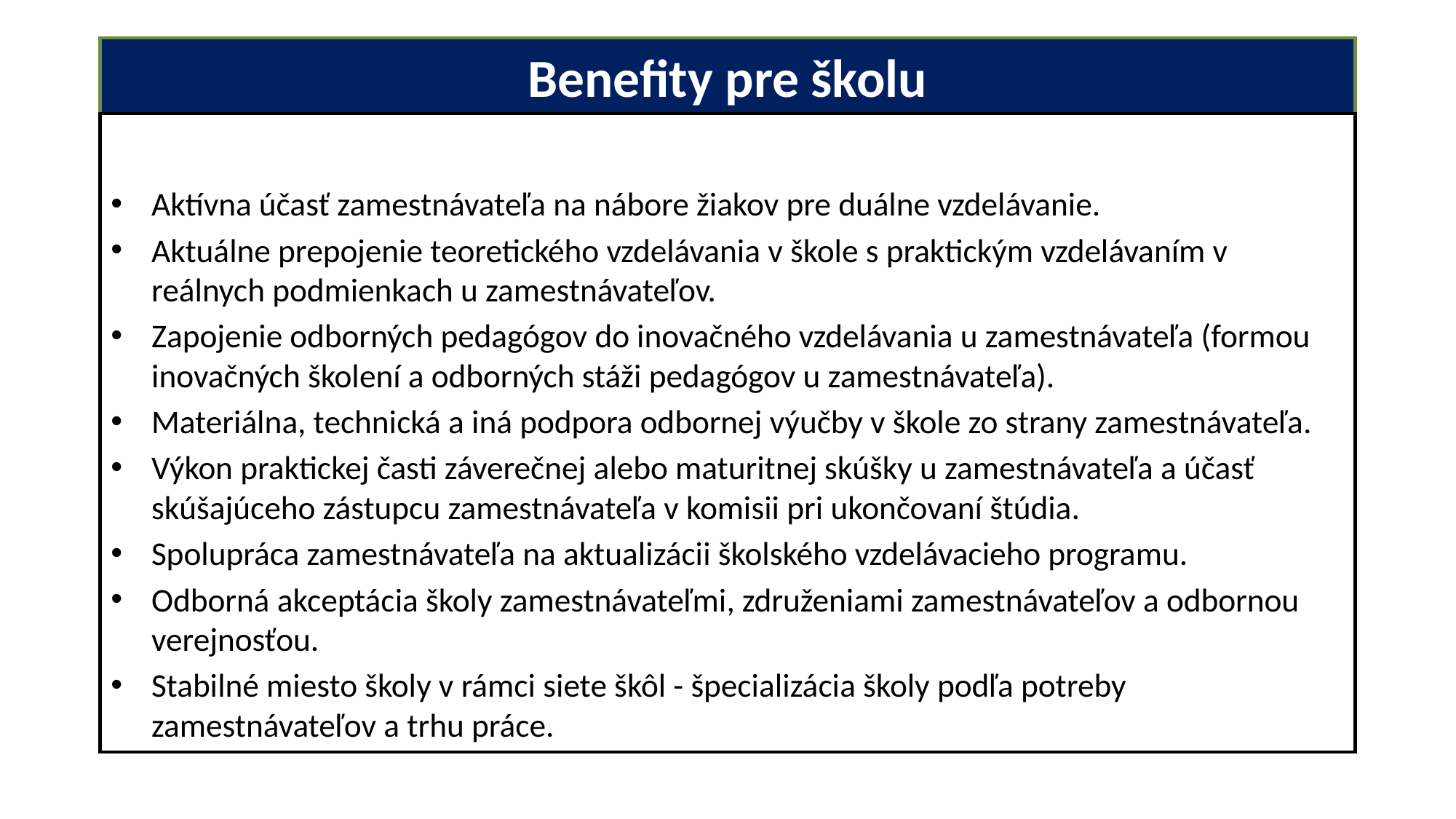

# Benefity pre školu

Aktívna účasť zamestnávateľa na nábore žiakov pre duálne vzdelávanie.
Aktuálne prepojenie teoretického vzdelávania v škole s praktickým vzdelávaním v reálnych podmienkach u zamestnávateľov.
Zapojenie odborných pedagógov do inovačného vzdelávania u zamestnávateľa (formou inovačných školení a odborných stáži pedagógov u zamestnávateľa).
Materiálna, technická a iná podpora odbornej výučby v škole zo strany zamestnávateľa.
Výkon praktickej časti záverečnej alebo maturitnej skúšky u zamestnávateľa a účasť skúšajúceho zástupcu zamestnávateľa v komisii pri ukončovaní štúdia.
Spolupráca zamestnávateľa na aktualizácii školského vzdelávacieho programu.
Odborná akceptácia školy zamestnávateľmi, združeniami zamestnávateľov a odbornou verejnosťou.
Stabilné miesto školy v rámci siete škôl - špecializácia školy podľa potreby zamestnávateľov a trhu práce.